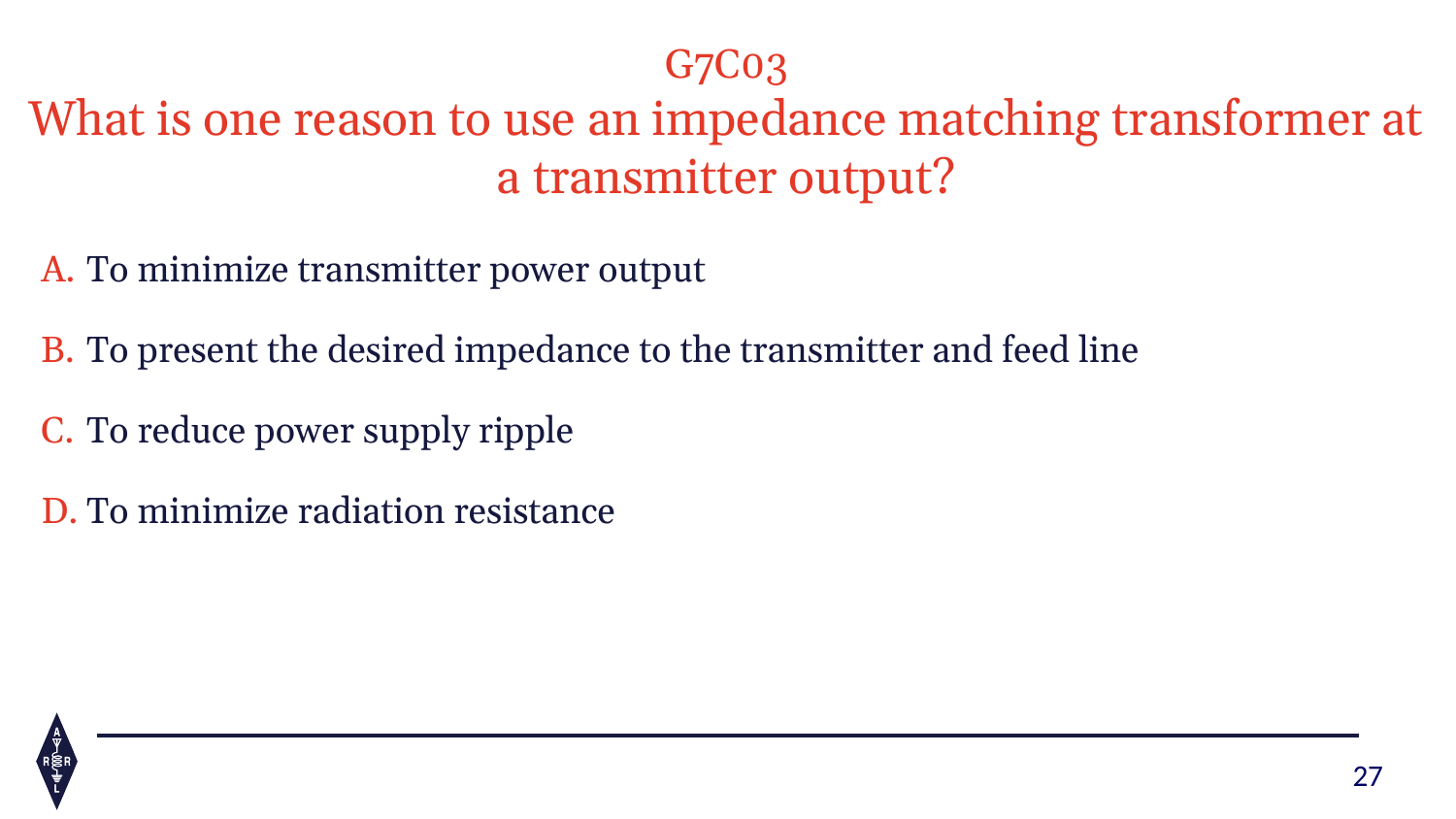

G7C03
What is one reason to use an impedance matching transformer at a transmitter output?
To minimize transmitter power output
To present the desired impedance to the transmitter and feed line
To reduce power supply ripple
To minimize radiation resistance
27